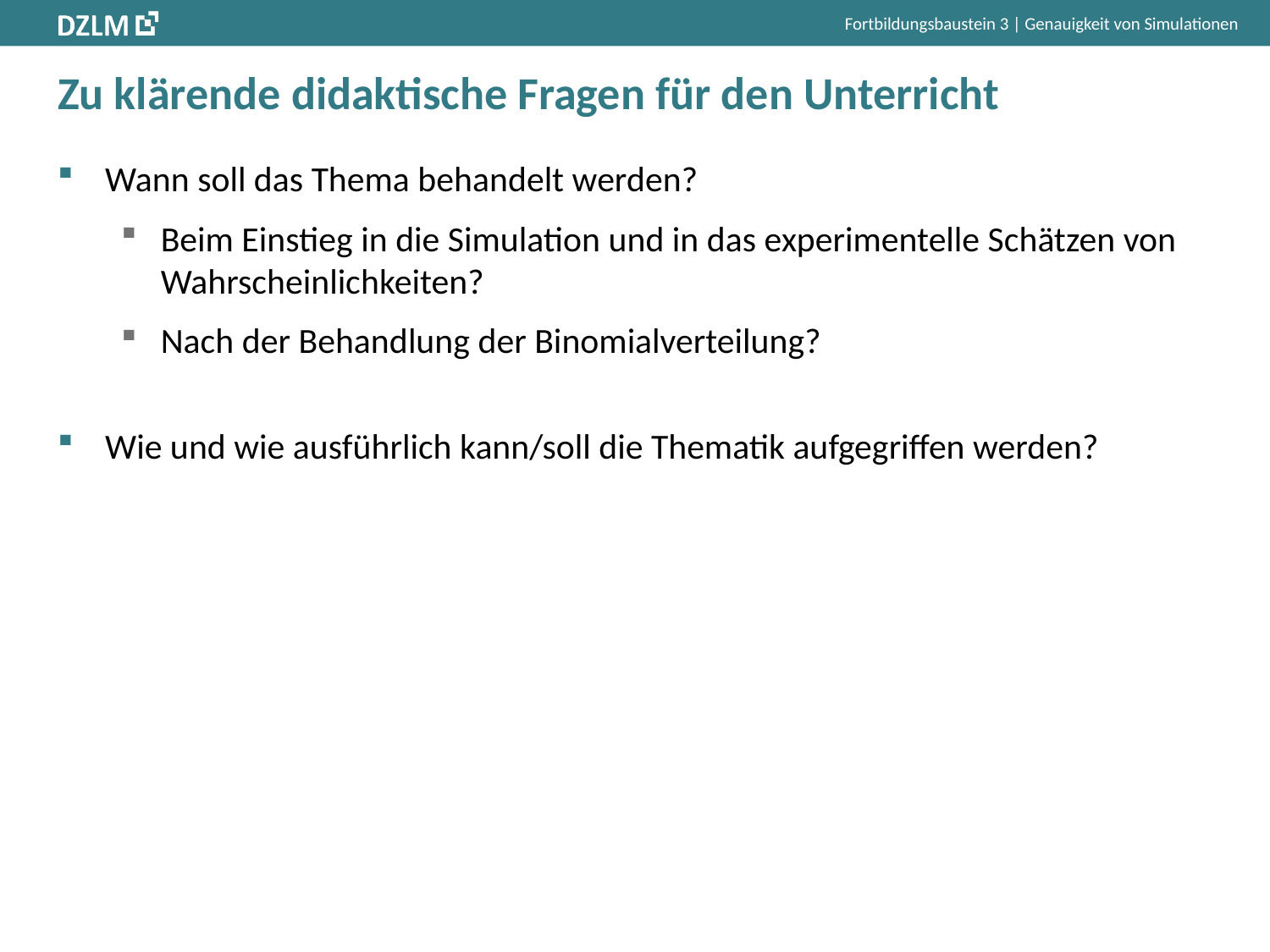

# Zu klärende didaktische Fragen für den Unterricht
Wann soll das Thema behandelt werden?
Beim Einstieg in die Simulation und in das experimentelle Schätzen von Wahrscheinlichkeiten?
Nach der Behandlung der Binomialverteilung?
Wie und wie ausführlich kann/soll die Thematik aufgegriffen werden?